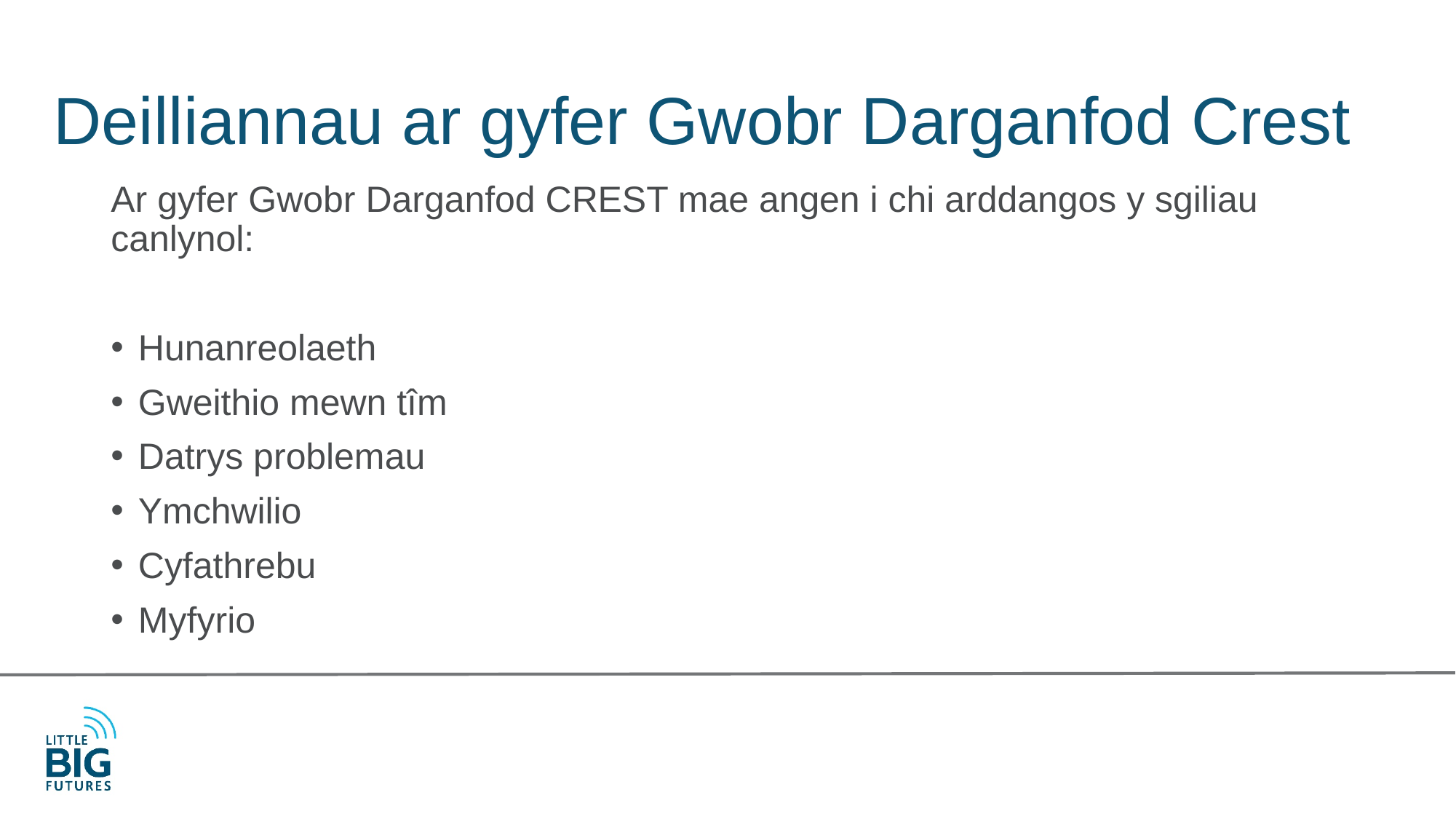

# Deilliannau ar gyfer Gwobr Darganfod Crest
Ar gyfer Gwobr Darganfod CREST mae angen i chi arddangos y sgiliau canlynol:

Hunanreolaeth
Gweithio mewn tîm
Datrys problemau
Ymchwilio
Cyfathrebu
Myfyrio